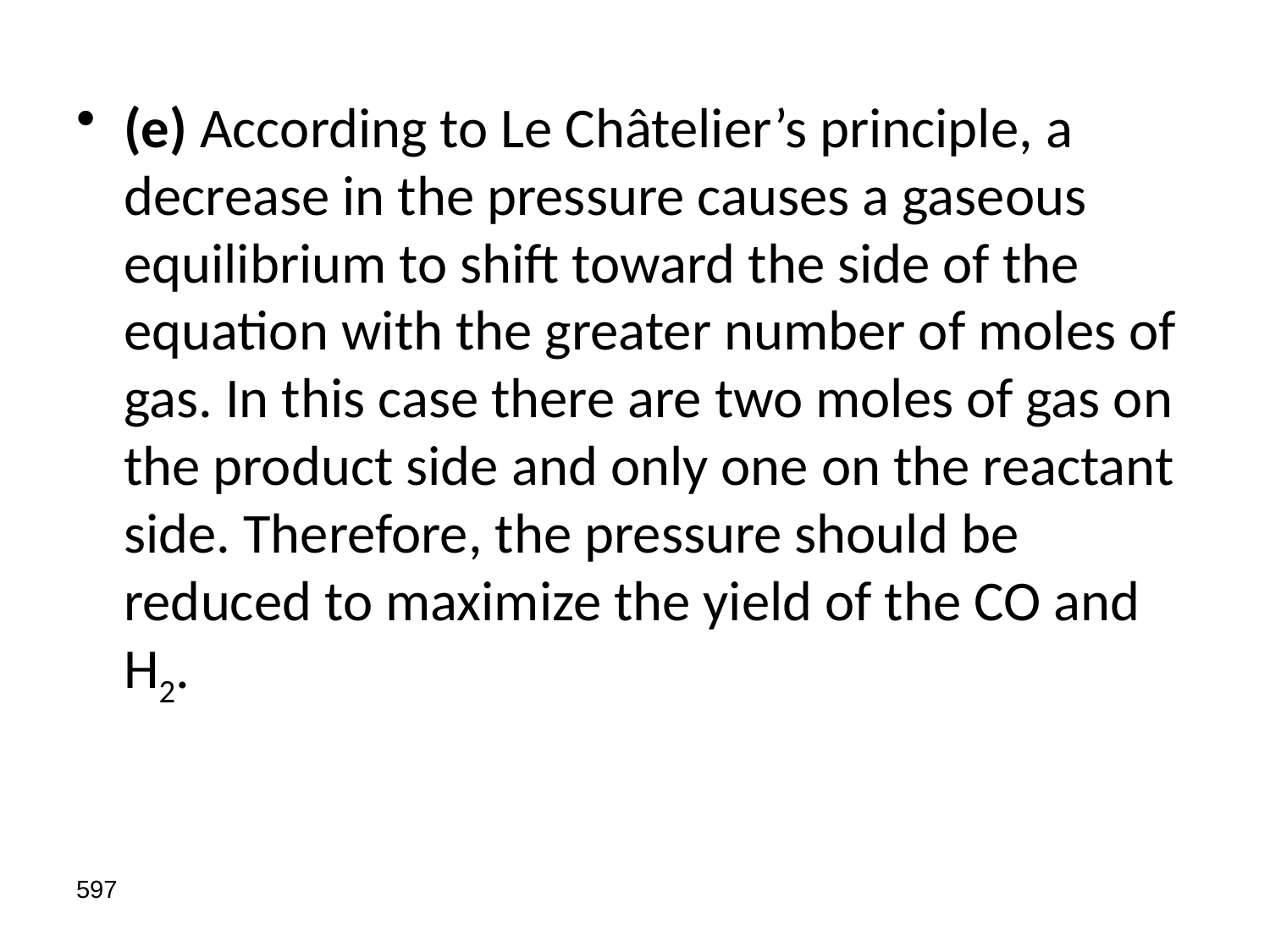

(e) According to Le Châtelier’s principle, a decrease in the pressure causes a gaseous equilibrium to shift toward the side of the equation with the greater number of moles of gas. In this case there are two moles of gas on the product side and only one on the reactant side. Therefore, the pressure should be reduced to maximize the yield of the CO and H2.
597